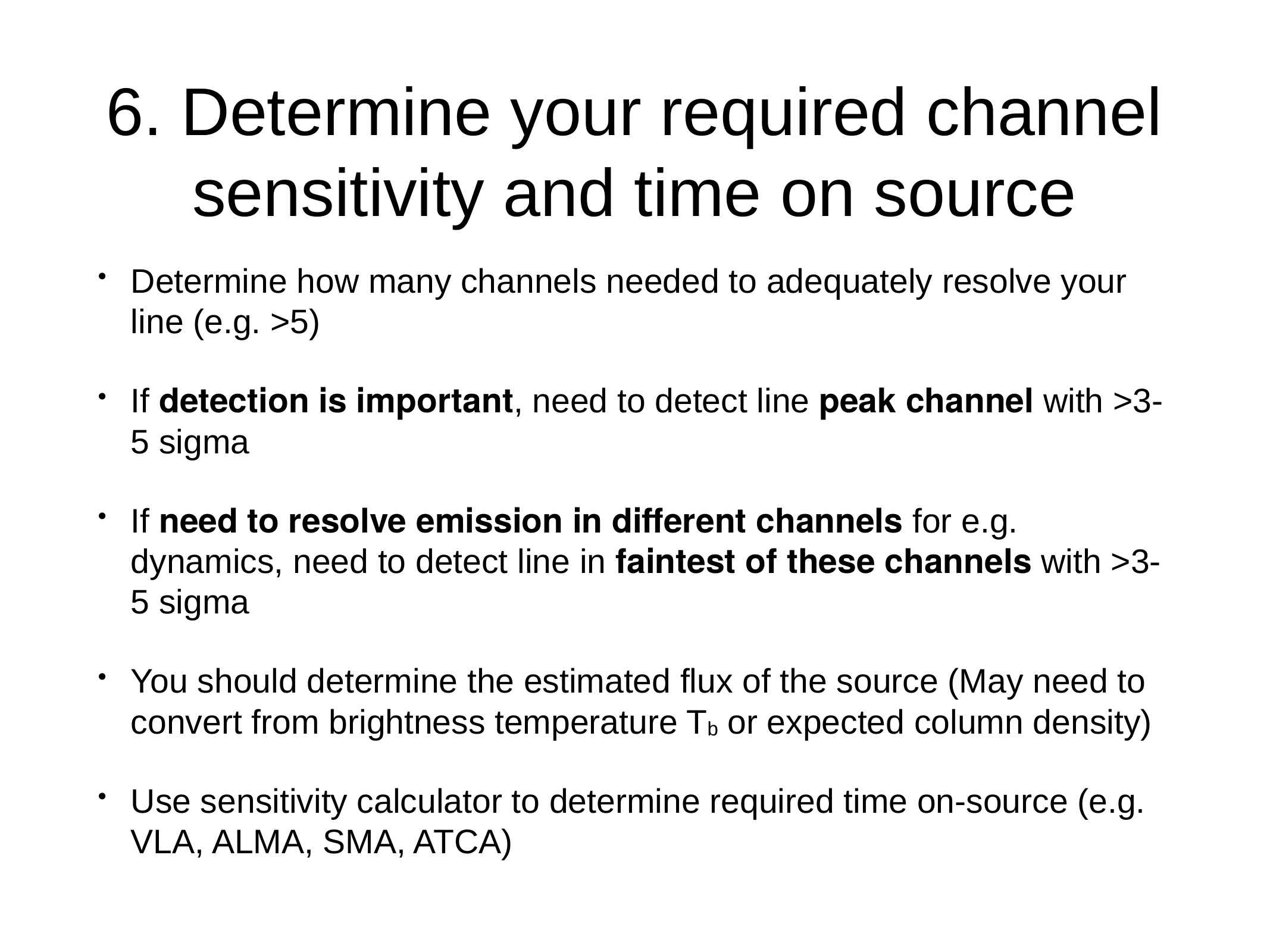

# 6. Determine your required channel sensitivity and time on source
Determine how many channels needed to adequately resolve your line (e.g. >5)
If detection is important, need to detect line peak channel with >3-5 sigma
If need to resolve emission in different channels for e.g. dynamics, need to detect line in faintest of these channels with >3-5 sigma
You should determine the estimated flux of the source (May need to convert from brightness temperature Tb or expected column density)
Use sensitivity calculator to determine required time on-source (e.g. VLA, ALMA, SMA, ATCA)